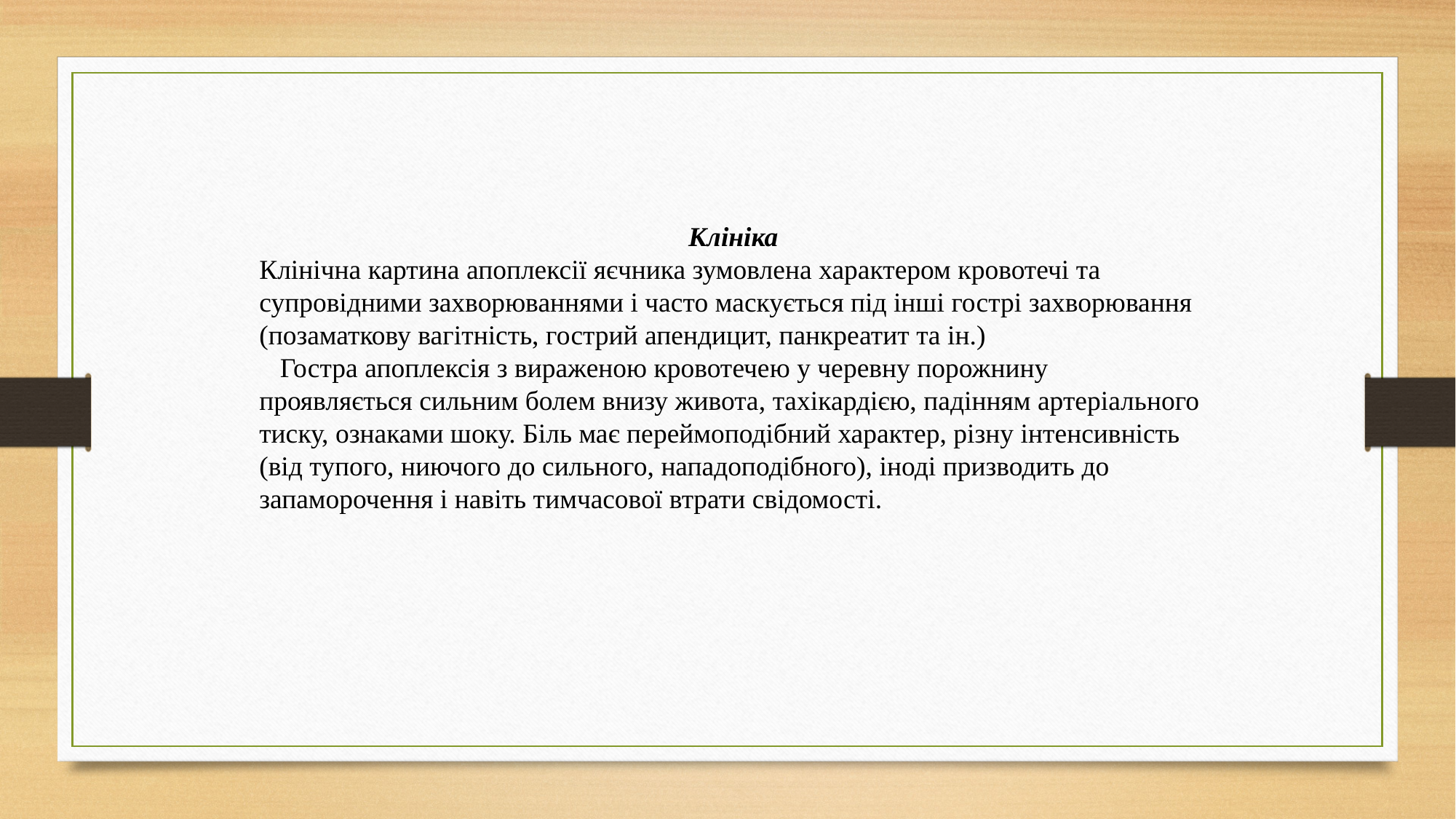

Клініка
Клінічна картина апоплексії яєчника зумовлена характером кровотечі та супровідними захворюваннями і часто маскується під інші гострі захворювання (позаматкову вагітність, гострий апендицит, панкреатит та ін.)
   Гостра апоплексія з вираженою кровотечею у черевну порожнину проявляється сильним болем внизу живота, тахікардією, падінням артеріального тиску, ознаками шоку. Біль має переймоподібний характер, різну інтенсивність (від тупого, ниючого до сильного, нападоподібного), іноді призводить до запаморочення і навіть тимчасової втрати свідомості.